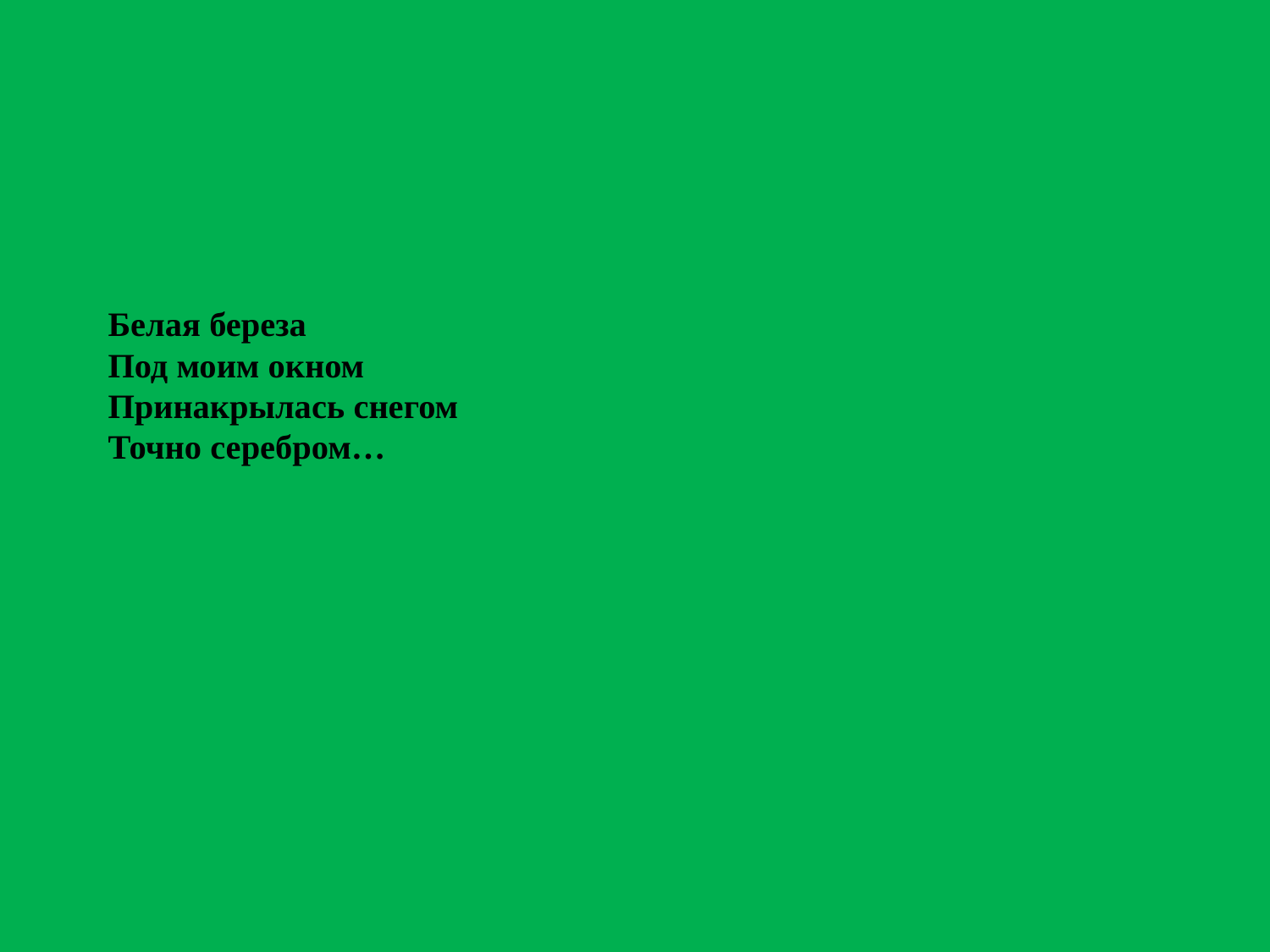

# Белая береза Под моим окном Принакрылась снегом Точно серебром…